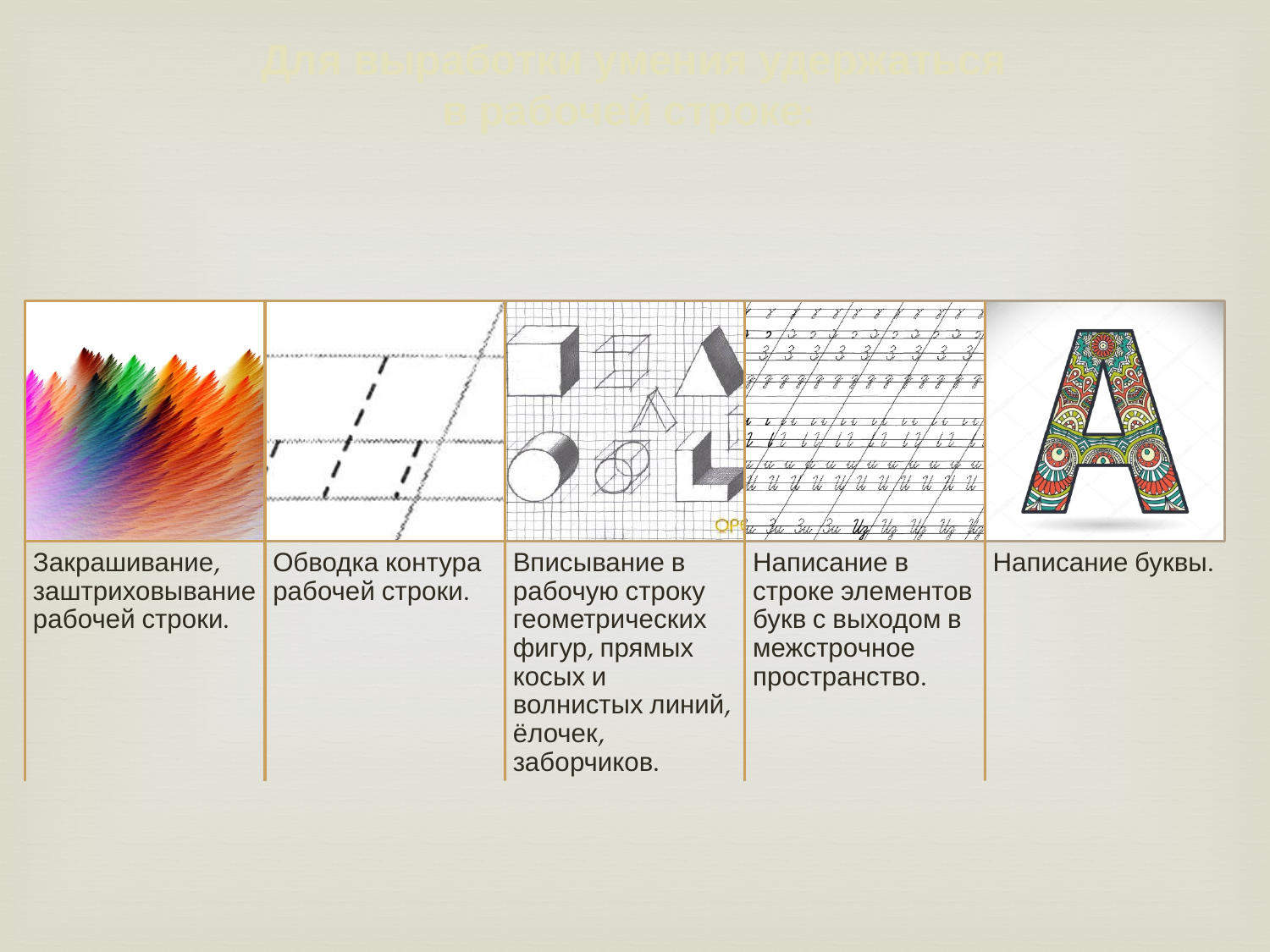

Для выработки умения удержаться в рабочей строке:
Закрашивание, заштриховывание рабочей строки.
Обводка контура рабочей строки.
Вписывание в рабочую строку геометрических фигур, прямых косых и  волнистых линий, ёлочек, заборчиков.
Написание в строке элементов букв с выходом в межстрочное пространство.
Написание буквы.